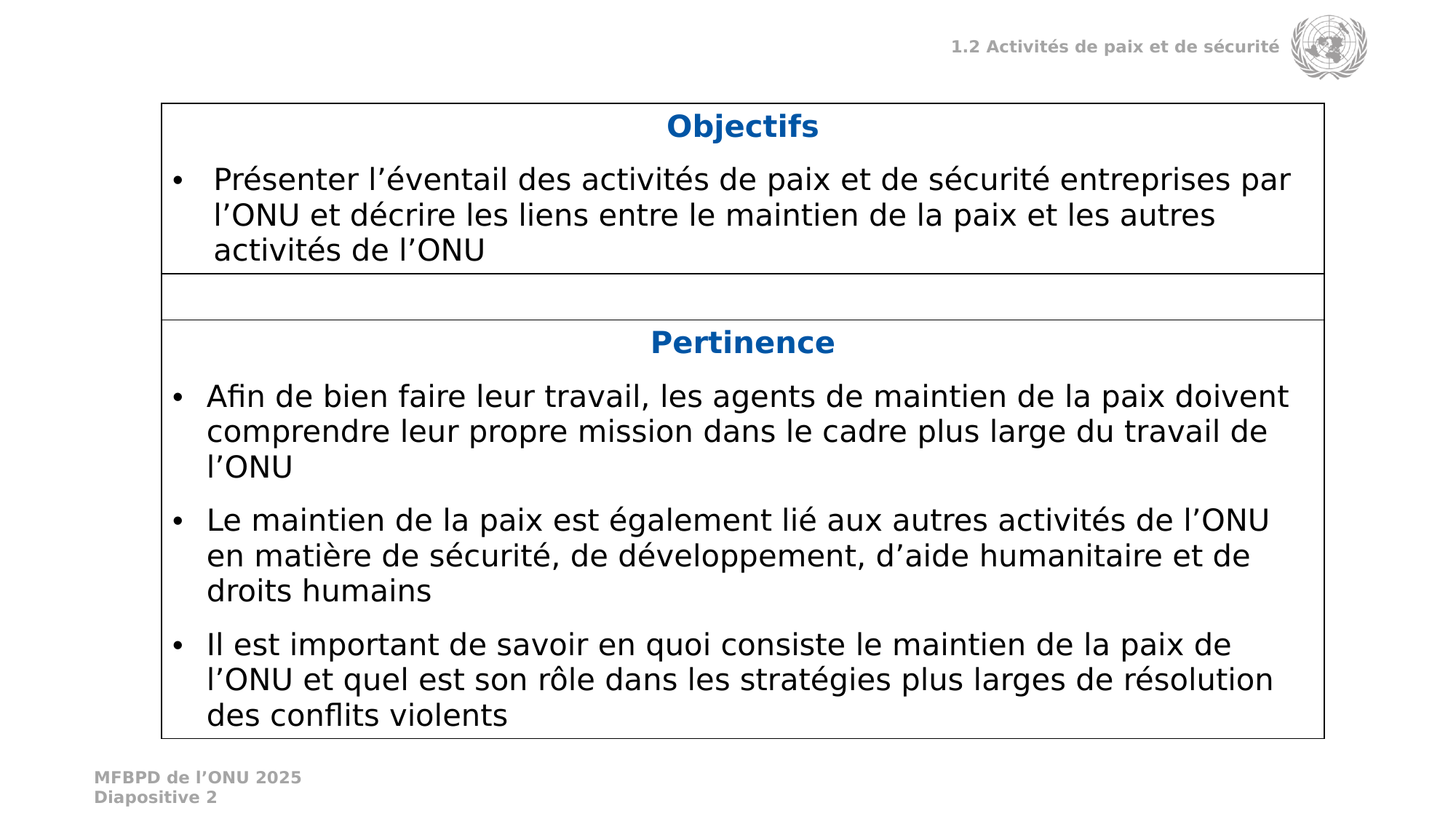

| Objectifs Présenter l’éventail des activités de paix et de sécurité entreprises par l’ONU et décrire les liens entre le maintien de la paix et les autres activités de l’ONU |
| --- |
|  |
| Pertinence Afin de bien faire leur travail, les agents de maintien de la paix doivent comprendre leur propre mission dans le cadre plus large du travail de l’ONU Le maintien de la paix est également lié aux autres activités de l’ONU en matière de sécurité, de développement, d’aide humanitaire et de droits humains Il est important de savoir en quoi consiste le maintien de la paix de l’ONU et quel est son rôle dans les stratégies plus larges de résolution des conflits violents |